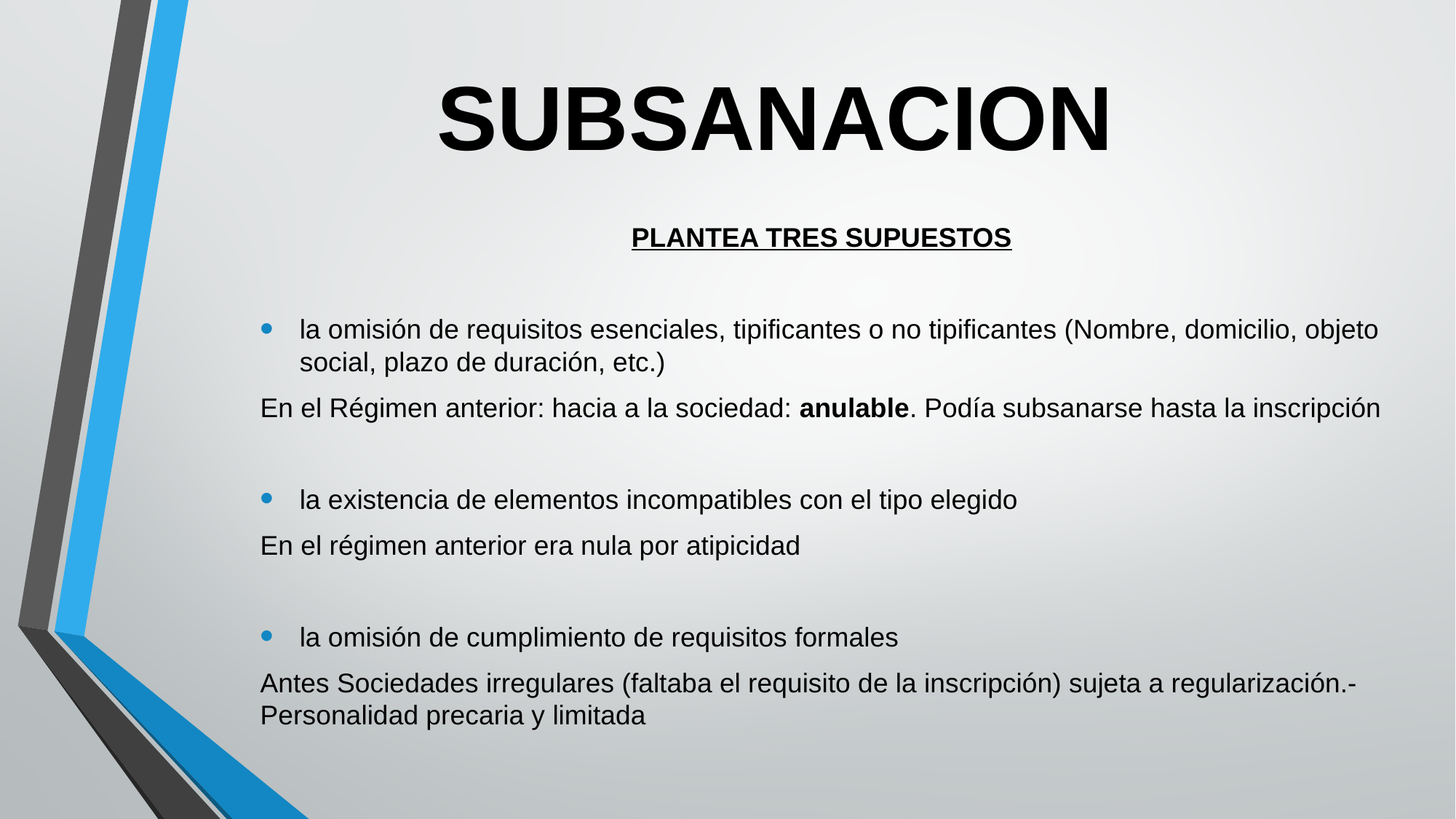

# SUBSANACION
PLANTEA TRES SUPUESTOS

la omisión de requisitos esenciales, tipificantes o no tipificantes (Nombre, domicilio, objeto social, plazo de duración, etc.)
En el Régimen anterior: hacia a la sociedad: anulable. Podía subsanarse hasta la inscripción

la existencia de elementos incompatibles con el tipo elegido
En el régimen anterior era nula por atipicidad

la omisión de cumplimiento de requisitos formales
Antes Sociedades irregulares (faltaba el requisito de la inscripción) sujeta a regularización.- Personalidad precaria y limitada